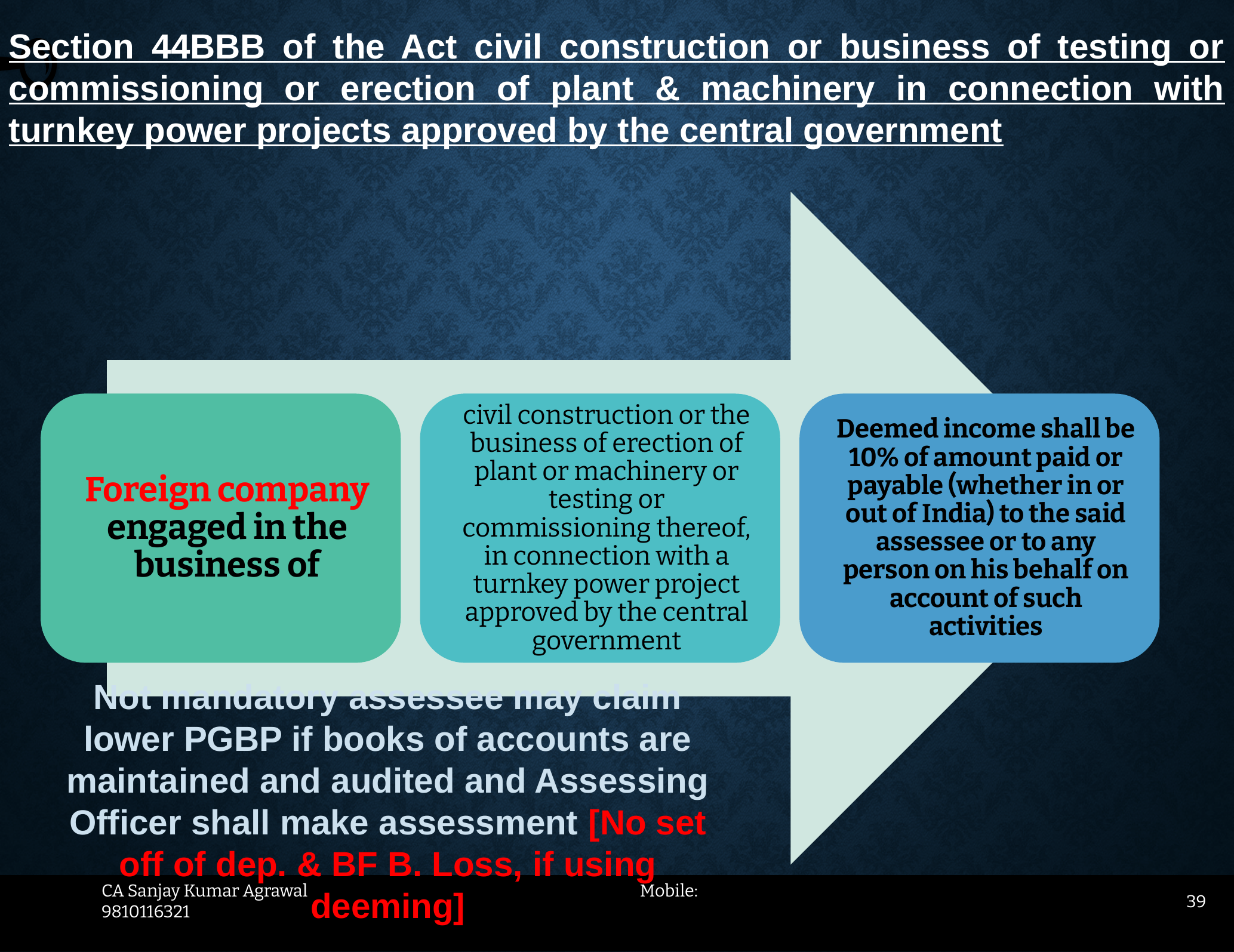

Section 44BBB of the Act civil construction or business of testing or commissioning or erection of plant & machinery in connection with turnkey power projects approved by the central government
Foreign company engaged in the business of
civil construction or the business of erection of plant or machinery or testing or commissioning thereof, in connection with a turnkey power project approved by the central government
Deemed income shall be 10% of amount paid or payable (whether in or out of India) to the said assessee or to any person on his behalf on account of such activities
Not mandatory assessee may claim lower PGBP if books of accounts are maintained and audited and Assessing Officer shall make assessment [No set off of dep. & BF B. Loss, if using deeming]
CA Sanjay Kumar Agrawal                                                                                                 Mobile: 9810116321
39